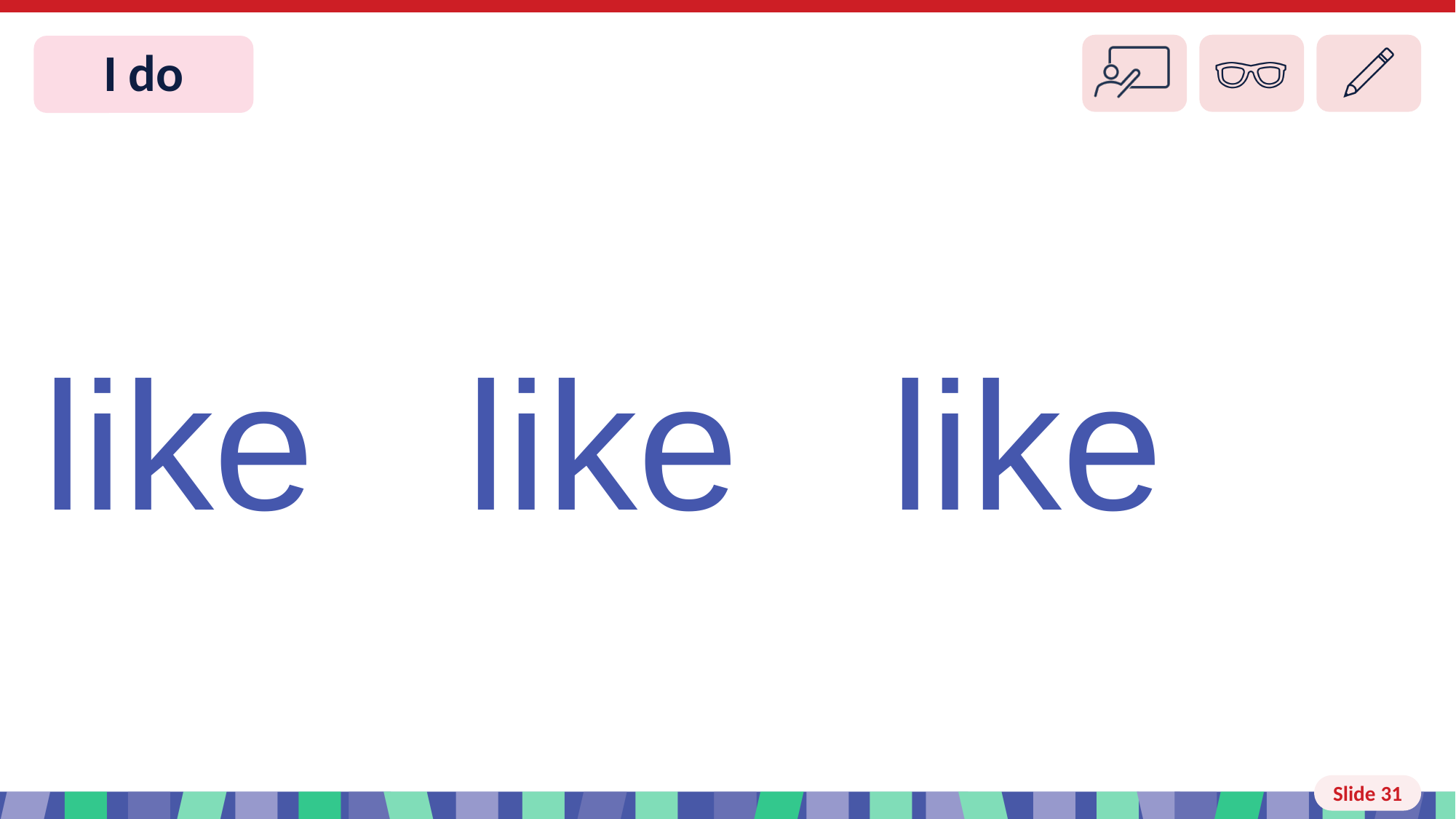

# Slide 31 I do
like   like   like